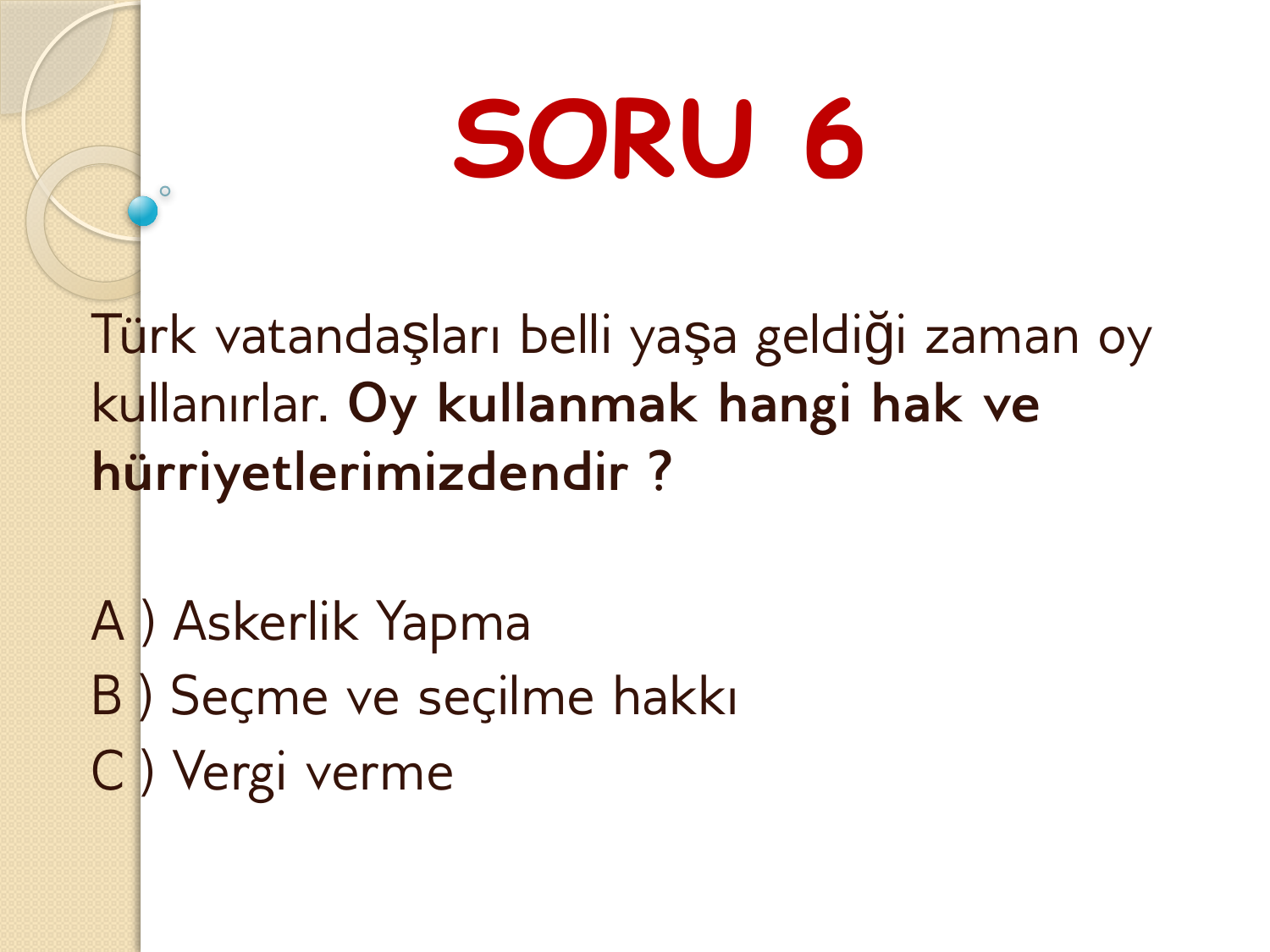

# SORU 6

Türk vatandaşları belli yaşa geldiği zaman oy kullanırlar. Oy kullanmak hangi hak ve hürriyetlerimizdendir ?

A ) Askerlik Yapma
B ) Seçme ve seçilme hakkı
C ) Vergi verme